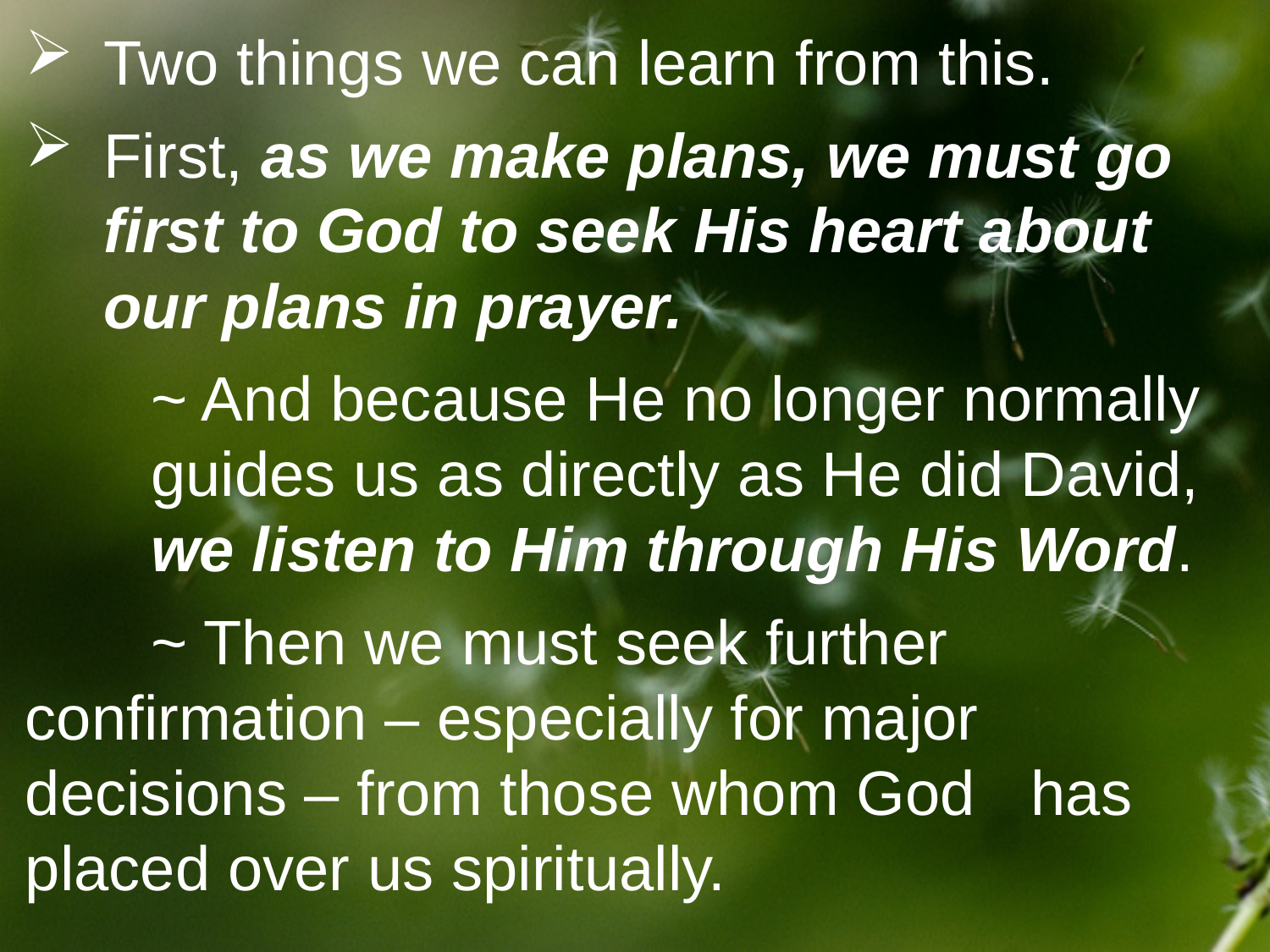

Two things we can learn from this.
First, as we make plans, we must go first to God to seek His heart about our plans in prayer.
	~ And because He no longer normally 		guides us as directly as He did David, 		we listen to Him through His Word.
	~ Then we must seek further 				confirmation – especially for major 			decisions – from those whom God 			has placed over us spiritually.